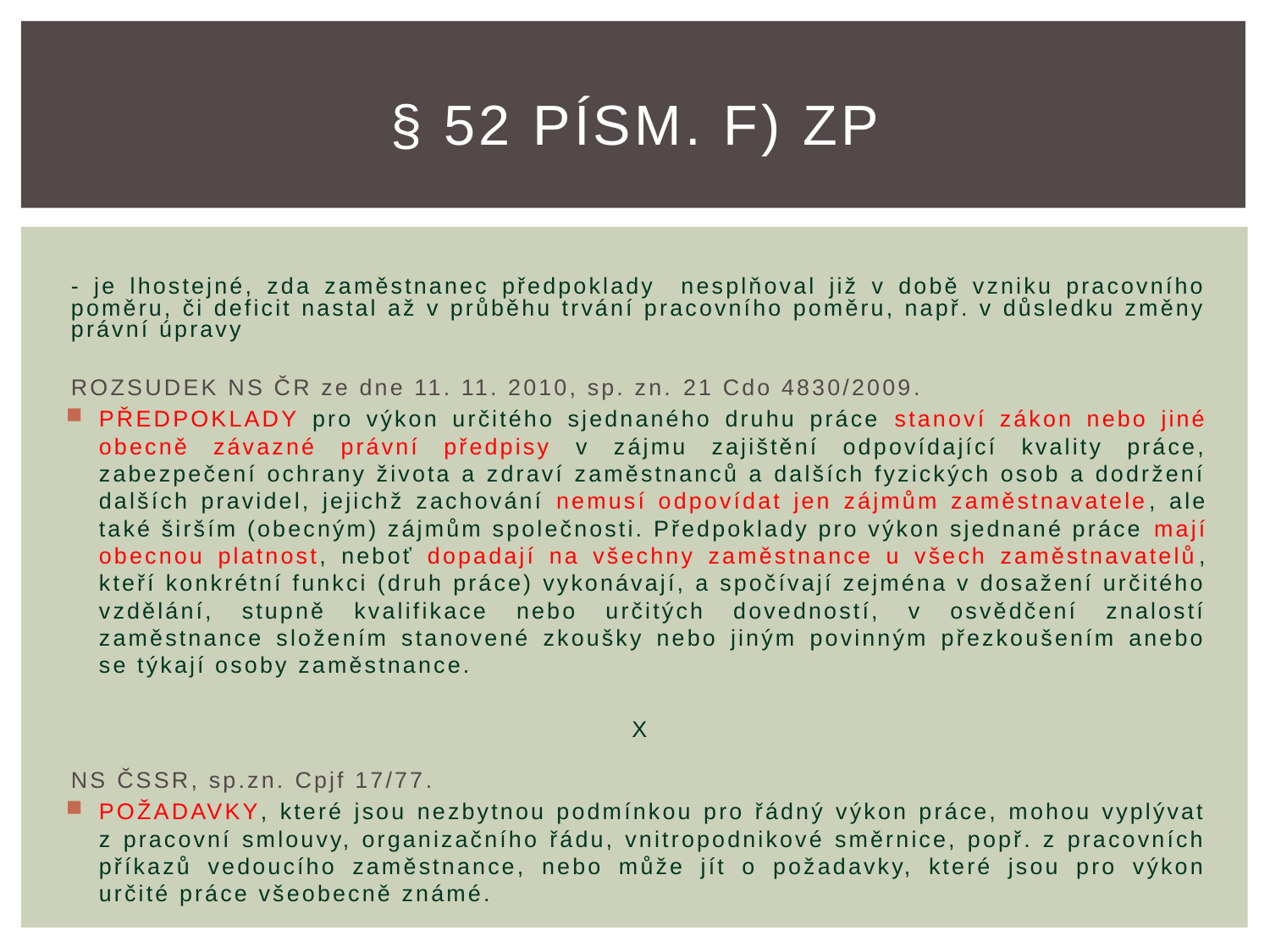

# § 52 písm. F) ZP

- je lhostejné, zda zaměstnanec předpoklady  nesplňoval již v době vzniku pracovního poměru, či deficit nastal až v průběhu trvání pracovního poměru, např. v důsledku změny právní úpravy

ROZSUDEK NS ČR ze dne 11. 11. 2010, sp. zn. 21 Cdo 4830/2009.
PŘEDPOKLADY pro výkon určitého sjednaného druhu práce stanoví zákon nebo jiné obecně závazné právní předpisy v zájmu zajištění odpovídající kvality práce, zabezpečení ochrany života a zdraví zaměstnanců a dalších fyzických osob a dodržení dalších pravidel, jejichž zachování nemusí odpovídat jen zájmům zaměstnavatele, ale také širším (obecným) zájmům společnosti. Předpoklady pro výkon sjednané práce mají obecnou platnost, neboť dopadají na všechny zaměstnance u všech zaměstnavatelů, kteří konkrétní funkci (druh práce) vykonávají, a spočívají zejména v dosažení určitého vzdělání, stupně kvalifikace nebo určitých dovedností, v osvědčení znalostí zaměstnance složením stanovené zkoušky nebo jiným povinným přezkoušením anebo se týkají osoby zaměstnance.

X

NS ČSSR, sp.zn. Cpjf 17/77.
POŽADAVKY, které jsou nezbytnou podmínkou pro řádný výkon práce, mohou vyplývat z pracovní smlouvy, organizačního řádu, vnitropodnikové směrnice, popř. z pracovních příkazů vedoucího zaměstnance, nebo může jít o požadavky, které jsou pro výkon určité práce všeobecně známé.